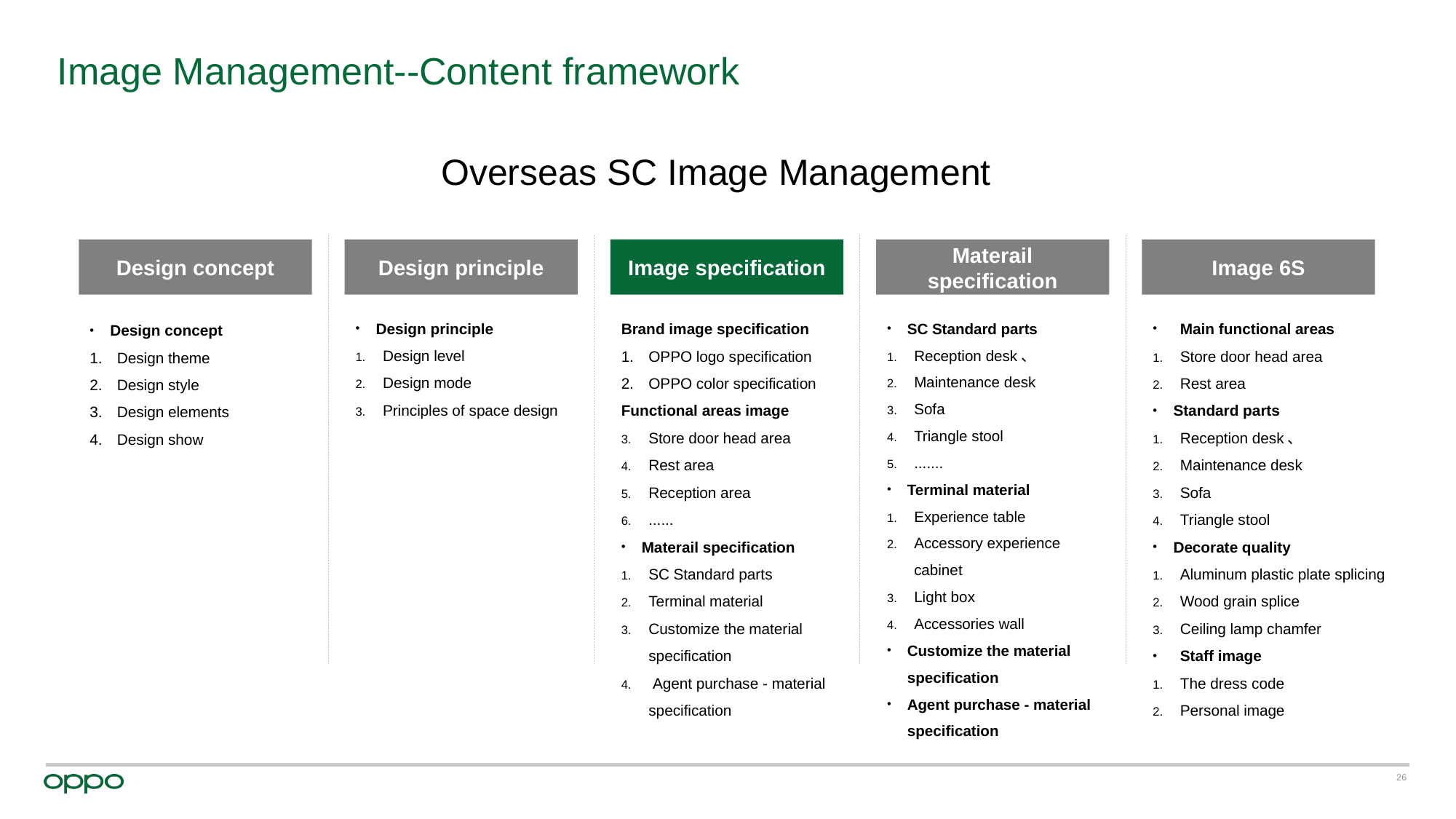

# Image Management--Content framework
Overseas SC Image Management
Design concept
Design concept
Design theme
Design style
Design elements
Design show

Design principle
Design principle
Design level
Design mode
Principles of space design

Image specification
Brand image specification
OPPO logo specification
OPPO color specification
Functional areas image
Store door head area
Rest area
Reception area
......
Materail specification
SC Standard parts
Terminal material
Customize the material specification
 Agent purchase - material specification

Materail
specification
SC Standard parts
Reception desk、
Maintenance desk
Sofa
Triangle stool
.......
Terminal material
Experience table
Accessory experience cabinet
Light box
Accessories wall
Customize the material specification
Agent purchase - material specification

Image 6S
Main functional areas
Store door head area
Rest area
Standard parts
Reception desk、
Maintenance desk
Sofa
Triangle stool
Decorate quality
Aluminum plastic plate splicing
Wood grain splice
Ceiling lamp chamfer
Staff image
The dress code
Personal image